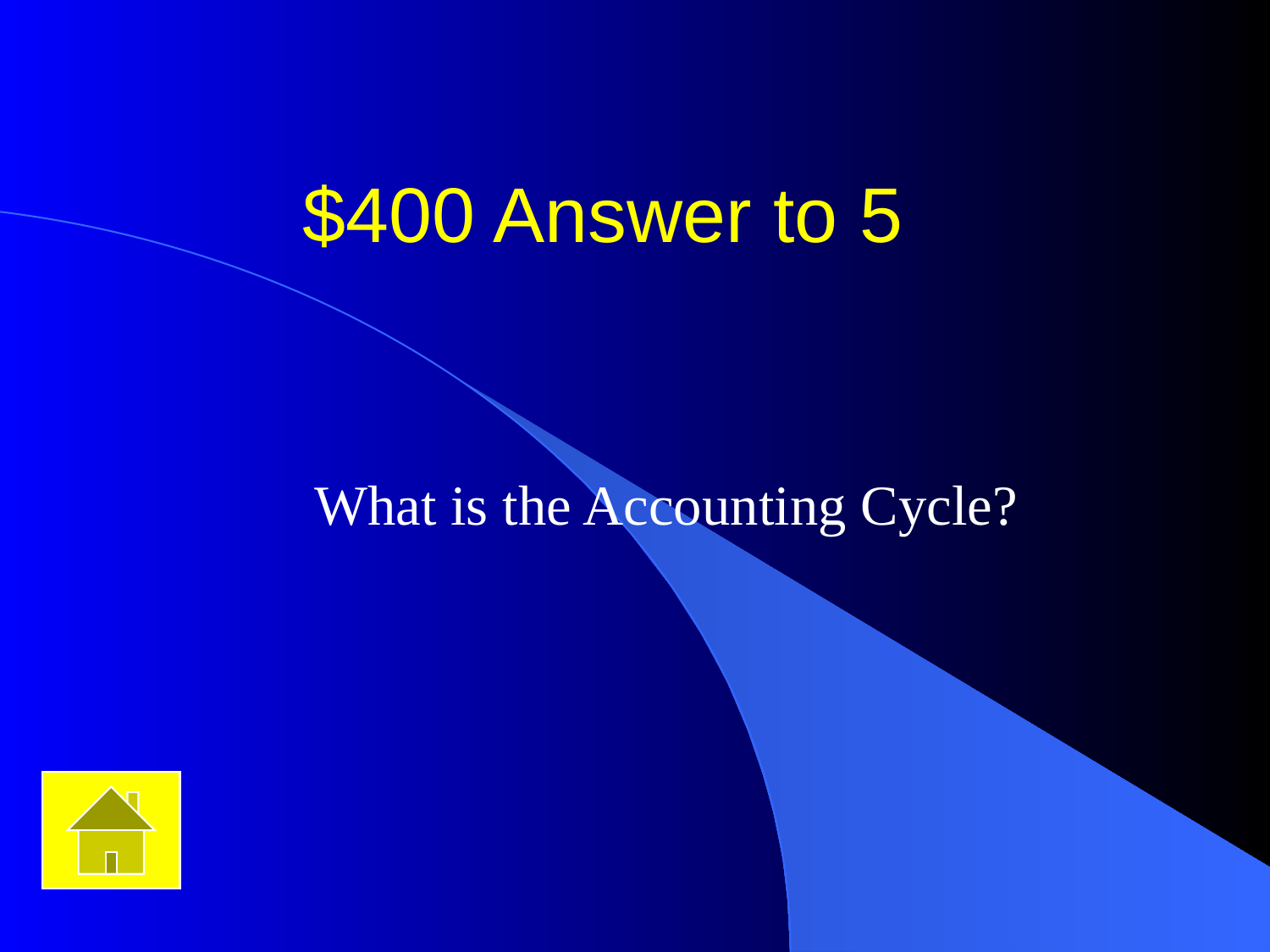

# $400 Answer to 5
What is the Accounting Cycle?